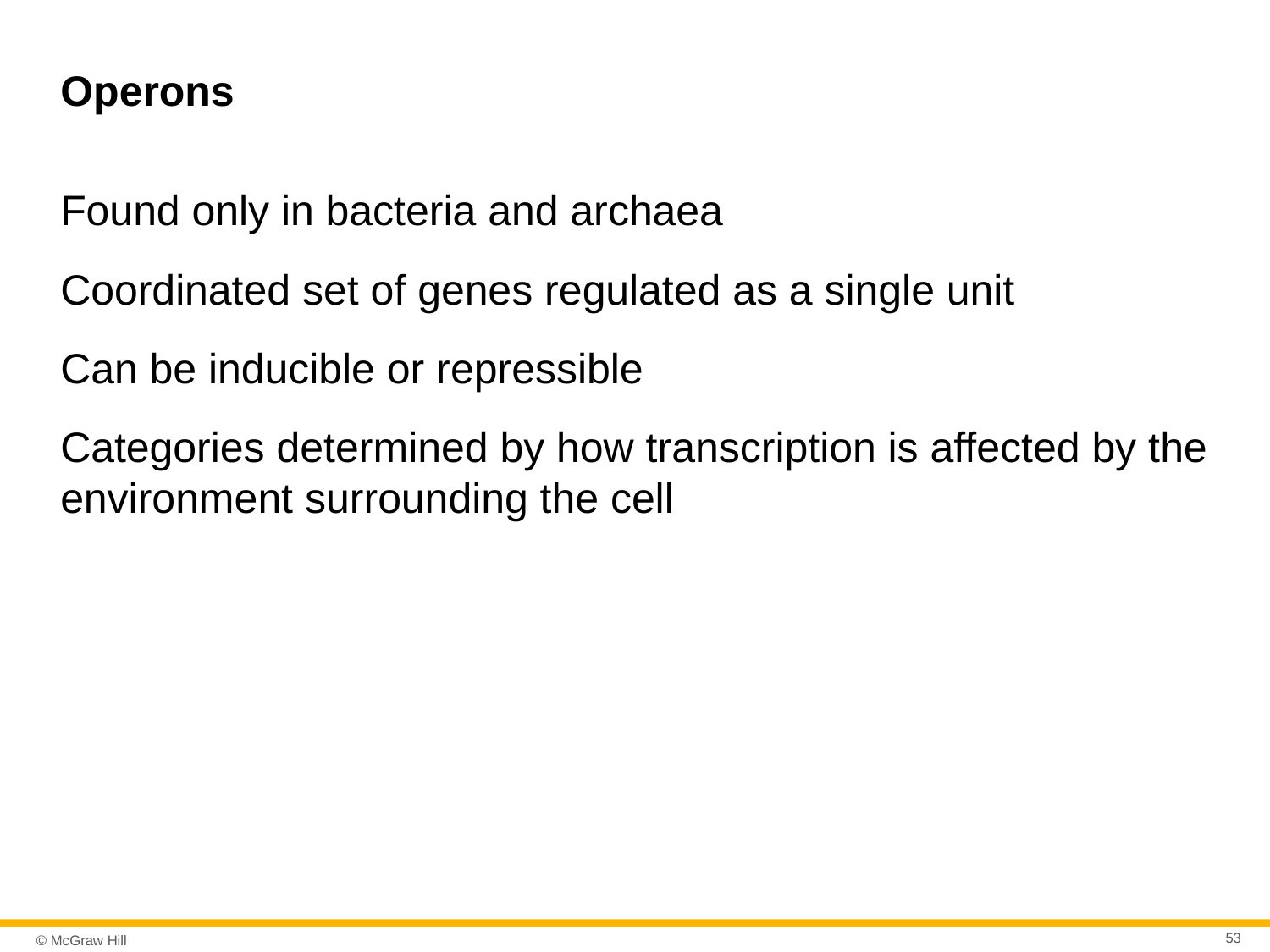

# Operons
Found only in bacteria and archaea
Coordinated set of genes regulated as a single unit
Can be inducible or repressible
Categories determined by how transcription is affected by the environment surrounding the cell